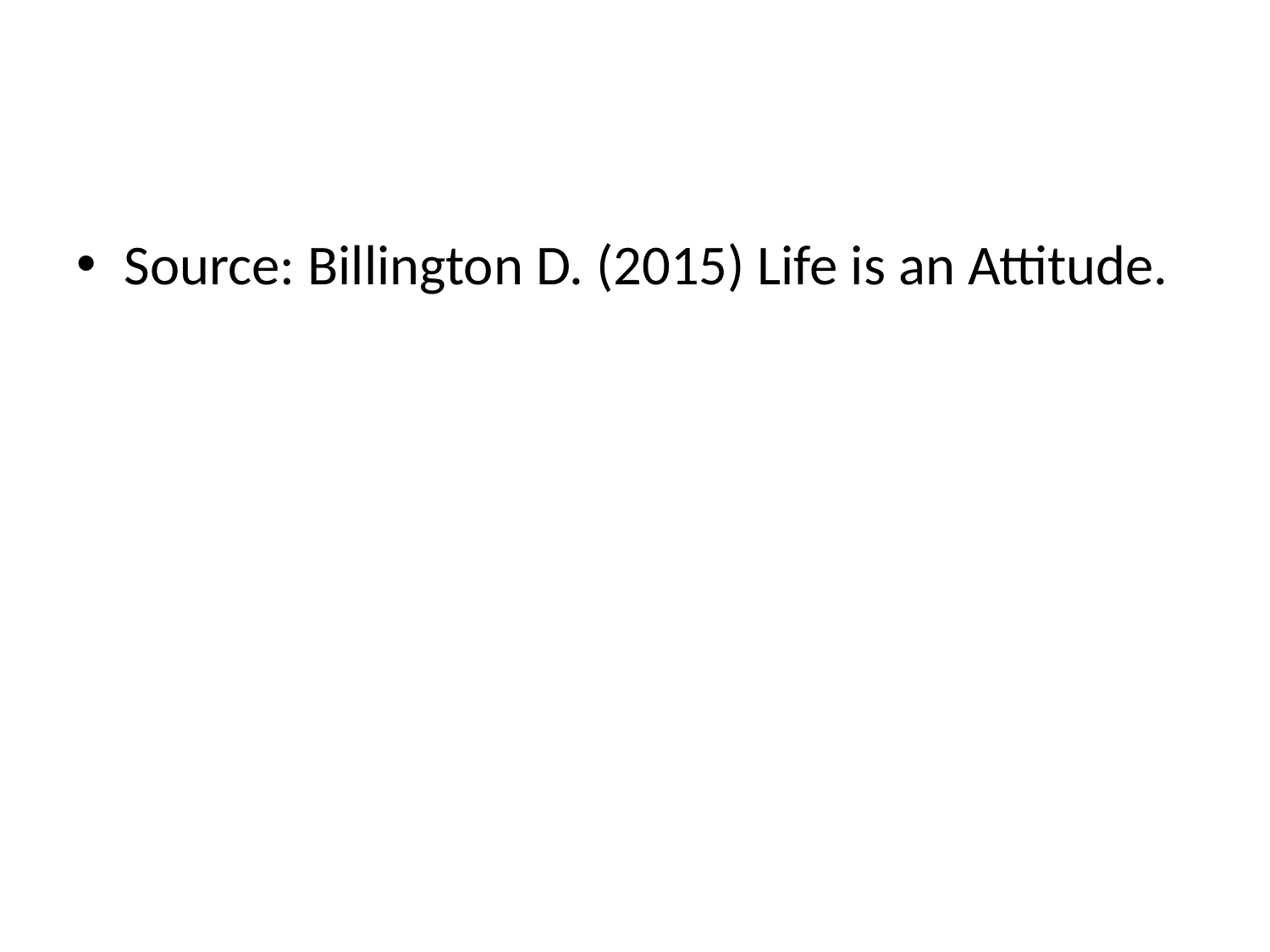

#
Source: Billington D. (2015) Life is an Attitude.